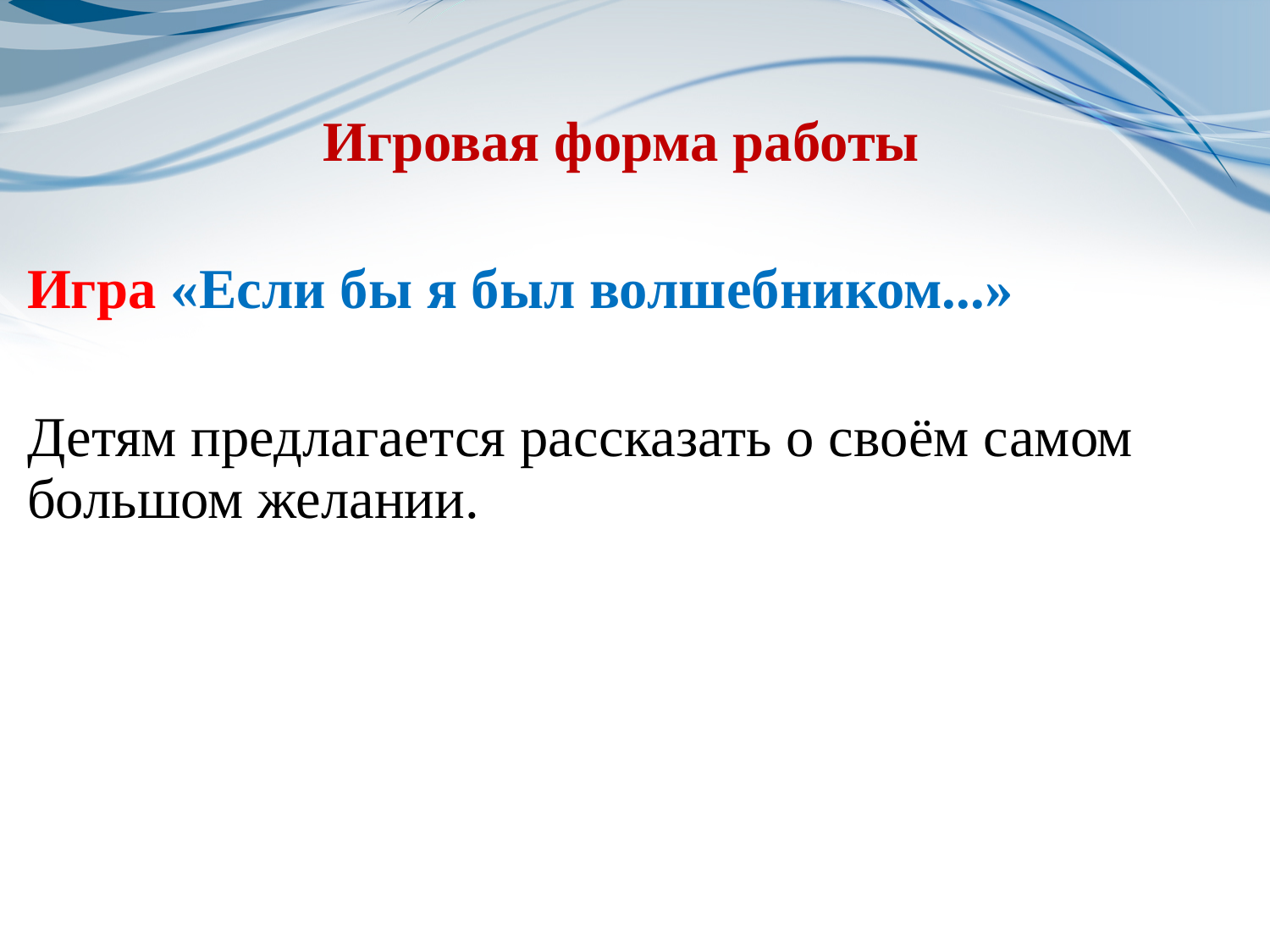

# Игровая форма работы
Игра «Если бы я был волшебником...»

Детям предлагается рассказать о своём самом большом желании.